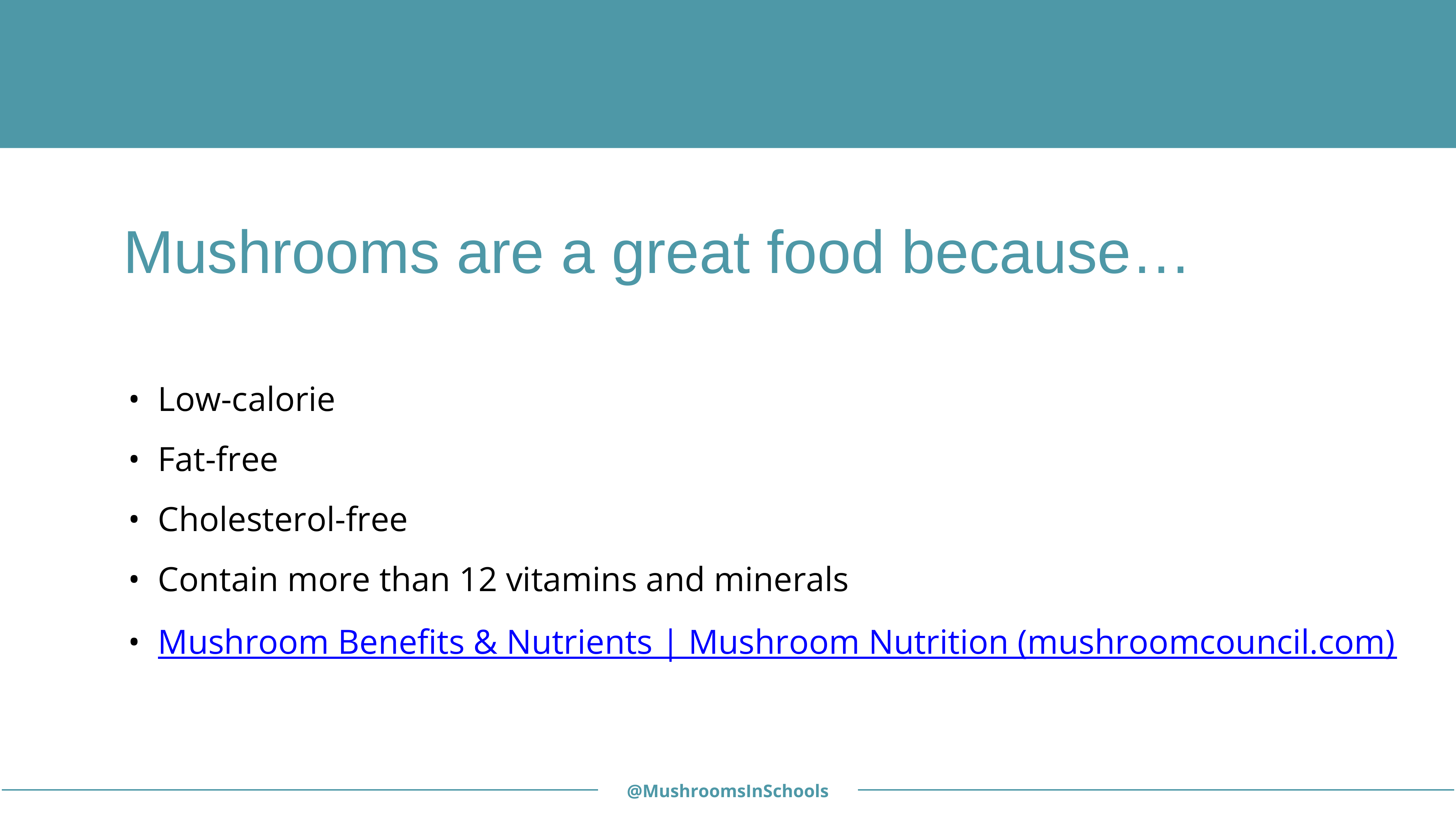

Mushrooms are a great food because…
•  Low-calorie
•  Fat-free
•  Cholesterol-free
•  Contain more than 12 vitamins and minerals
•  Mushroom Benefits & Nutrients | Mushroom Nutrition (mushroomcouncil.com)
@MushroomsInSchools